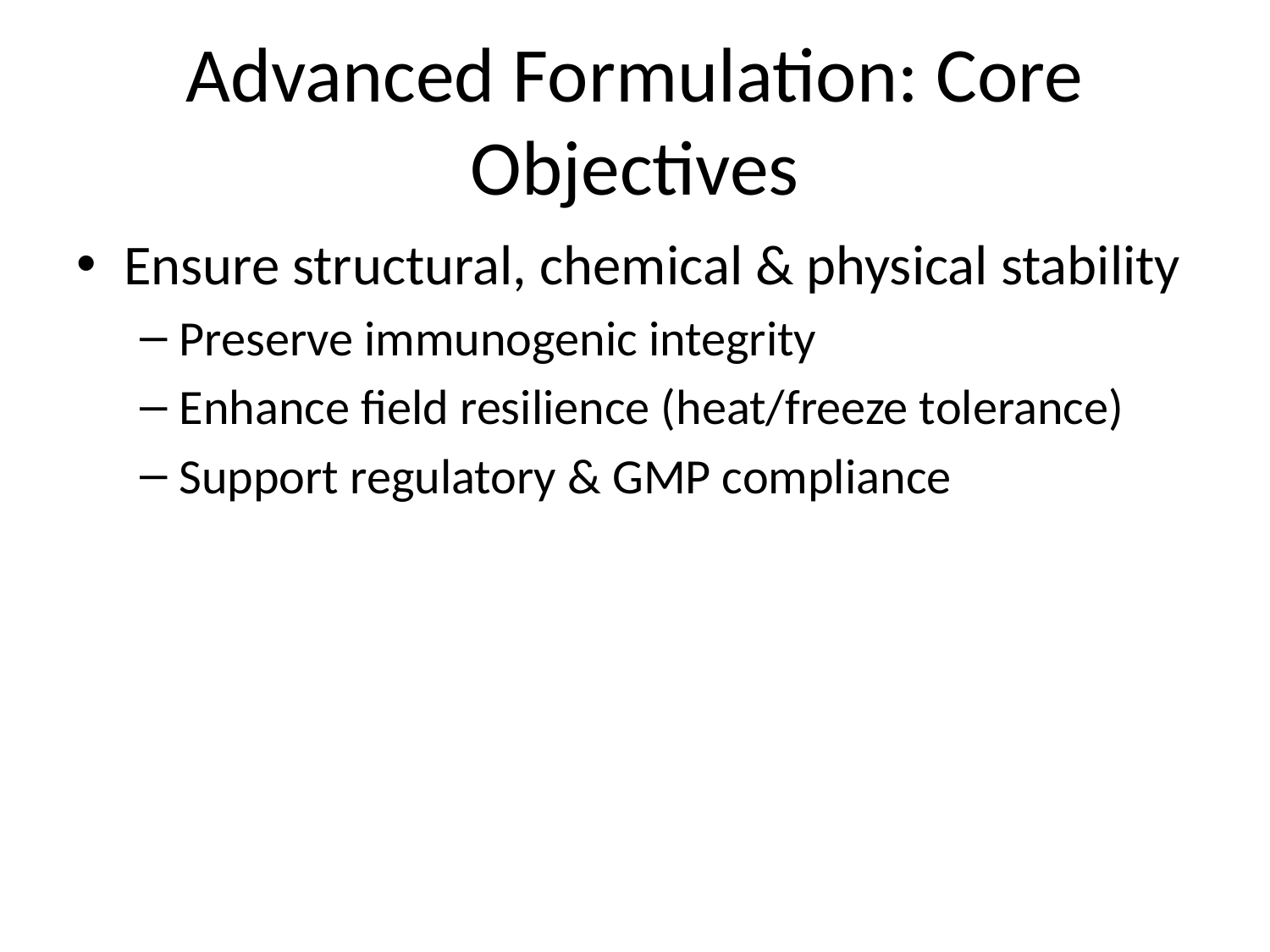

# Advanced Formulation: Core Objectives
Ensure structural, chemical & physical stability
Preserve immunogenic integrity
Enhance field resilience (heat/freeze tolerance)
Support regulatory & GMP compliance